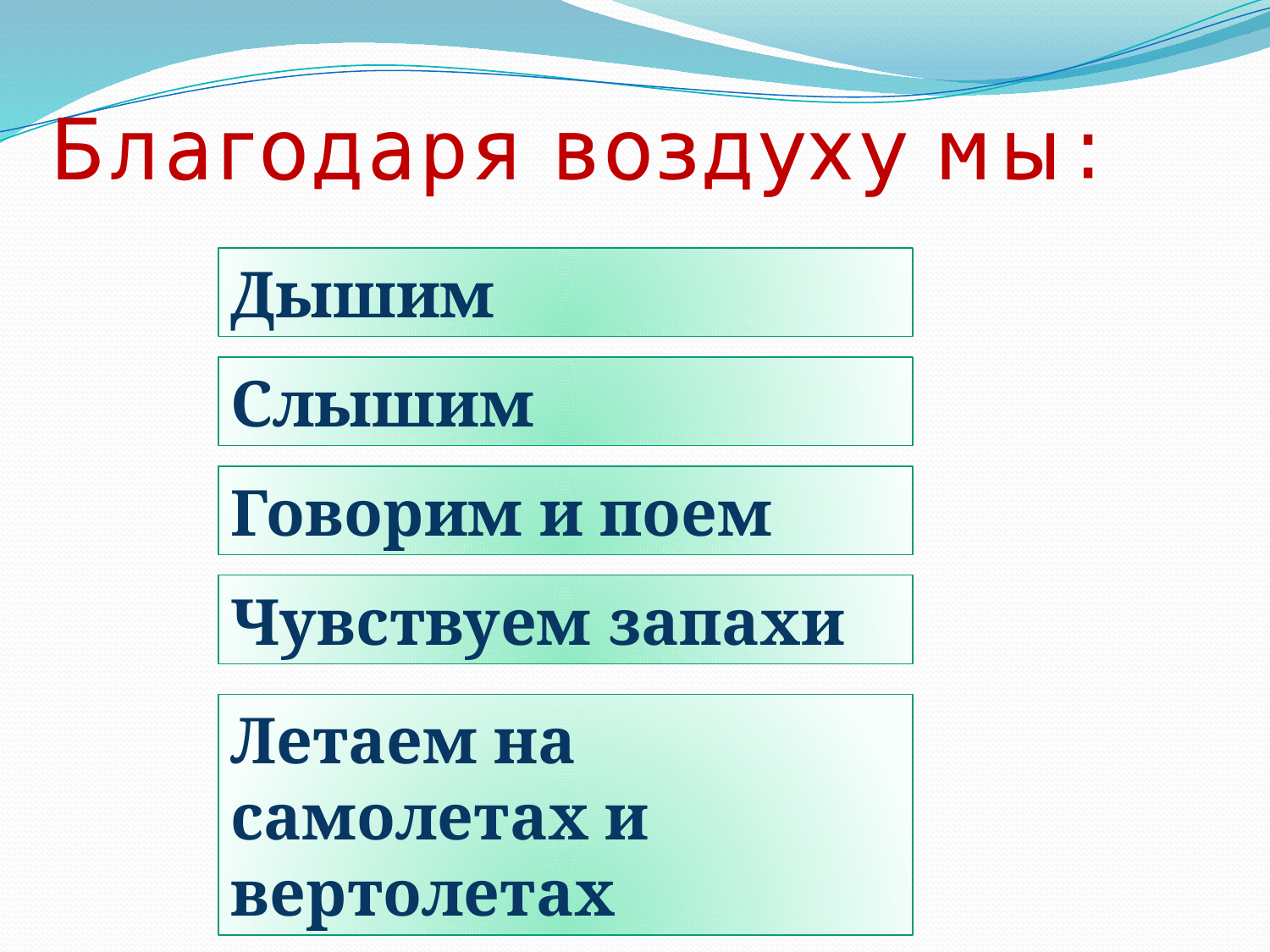

Благодаря воздуху мы:
Дышим
Слышим
Говорим и поем

Чувствуем запахи
Летаем на самолетах и вертолетах